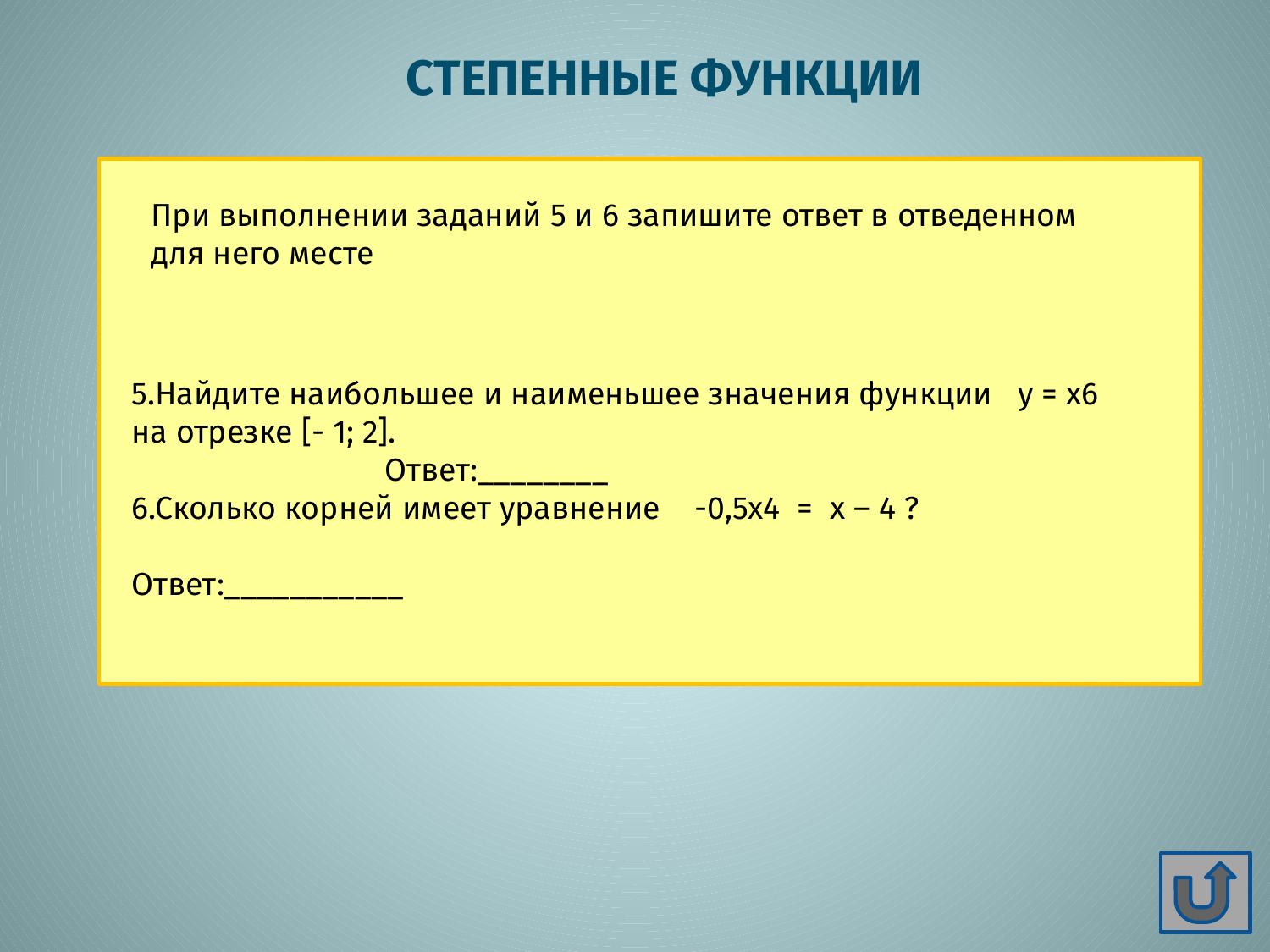

СТЕПЕННЫЕ ФУНКЦИИ

При выполнении заданий 5 и 6 запишите ответ в отведенном для него месте
5.Найдите наибольшее и наименьшее значения функции   у = х6
на отрезке [- 1; 2].
                              Ответ:________
6.Сколько корней имеет уравнение    -0,5х4  =  х – 4 ?

Ответ:___________